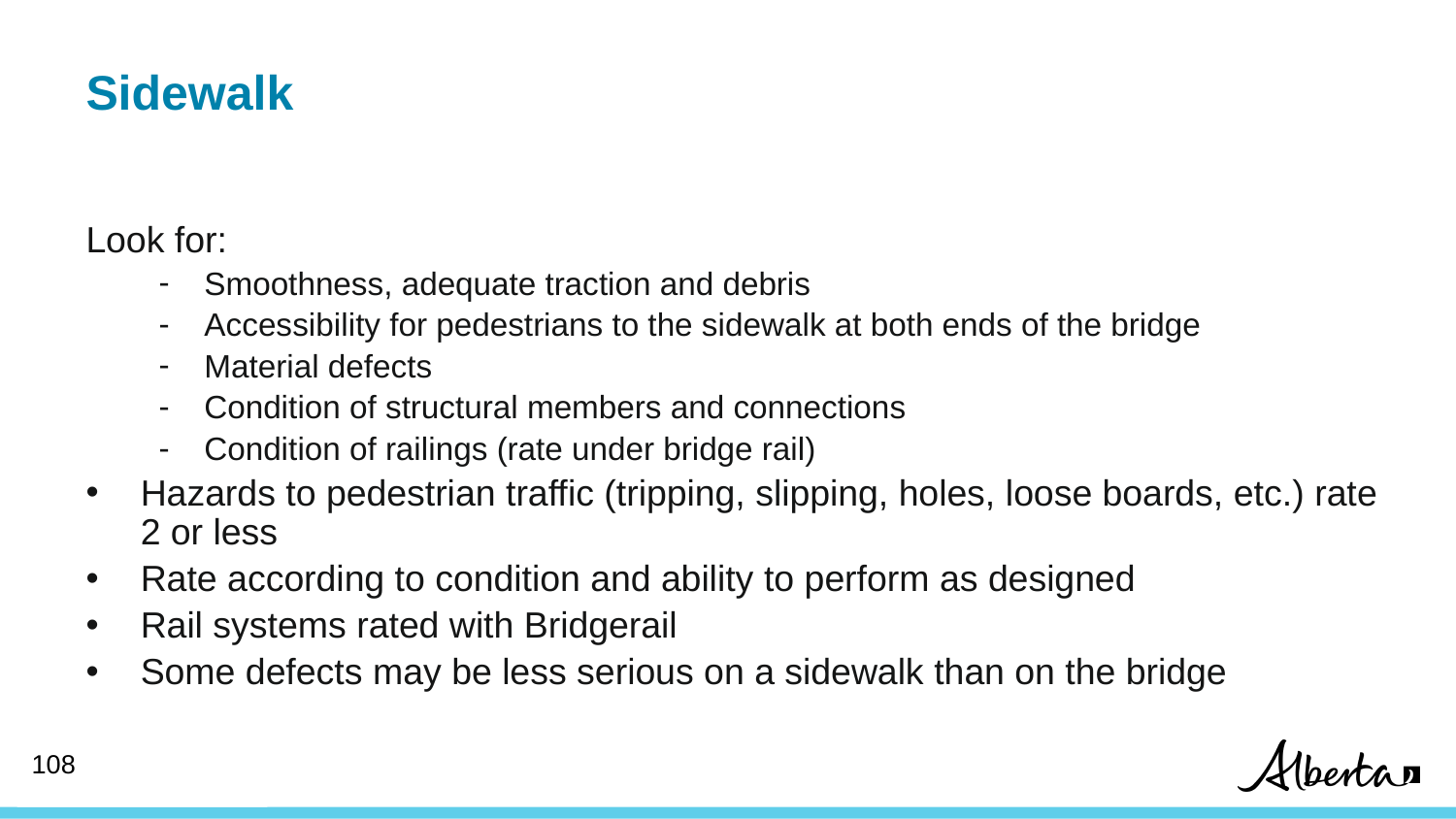

Sidewalk
Look for:
Smoothness, adequate traction and debris
Accessibility for pedestrians to the sidewalk at both ends of the bridge
Material defects
Condition of structural members and connections
Condition of railings (rate under bridge rail)
Hazards to pedestrian traffic (tripping, slipping, holes, loose boards, etc.) rate 2 or less
Rate according to condition and ability to perform as designed
Rail systems rated with Bridgerail
Some defects may be less serious on a sidewalk than on the bridge
108